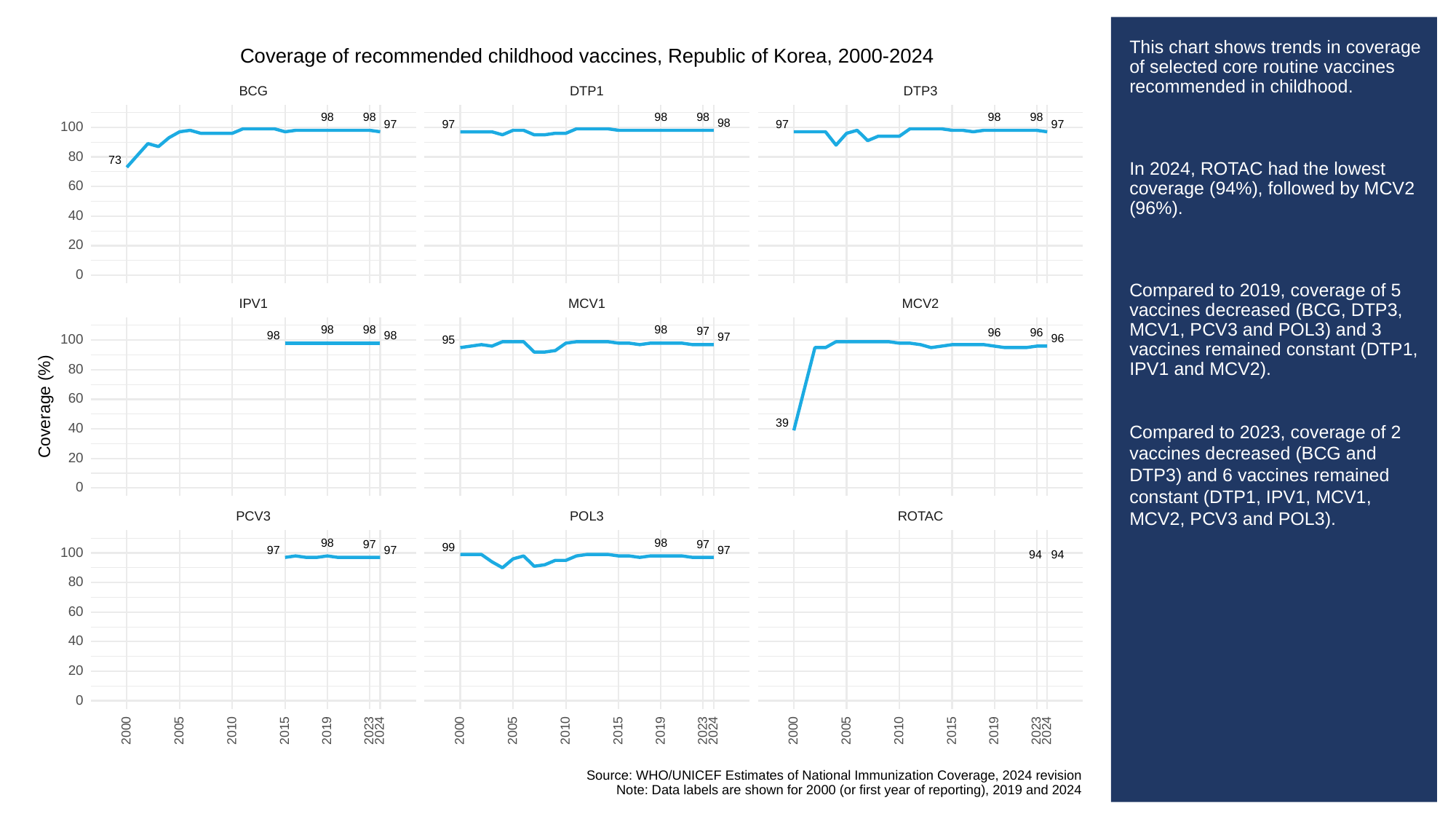

# This chart shows trends in coverage of selected core routine vaccines recommended in childhood.

In 2024, ROTAC had the lowest coverage (94%), followed by MCV2 (96%).

Compared to 2019, coverage of 5 vaccines decreased (BCG, DTP3, MCV1, PCV3 and POL3) and 3 vaccines remained constant (DTP1, IPV1 and MCV2).

Compared to 2023, coverage of 2 vaccines decreased (BCG and DTP3) and 6 vaccines remained constant (DTP1, IPV1, MCV1, MCV2, PCV3 and POL3).

Coverage of recommended childhood vaccines, Republic of Korea, 2000-2024
BCG
DTP3
DTP1

98
98
98
98
98
98
98
97
97
97
97
100

80
73

60

40

20

0

MCV1
MCV2
IPV1

98
98
98
97
96
96
98
98
97
96
100
95

80

60
Coverage (%)

39
40

20

0

POL3
PCV3
ROTAC

98
98
97
97
99
97
97
97
100
94
94

80

60

40

20

0

2023
2023
2023
2000
2005
2010
2015
2019
2024
2000
2005
2010
2015
2019
2024
2000
2005
2010
2015
2019
2024
Source: WHO/UNICEF Estimates of National Immunization Coverage, 2024 revision
Note: Data labels are shown for 2000 (or first year of reporting), 2019 and 2024